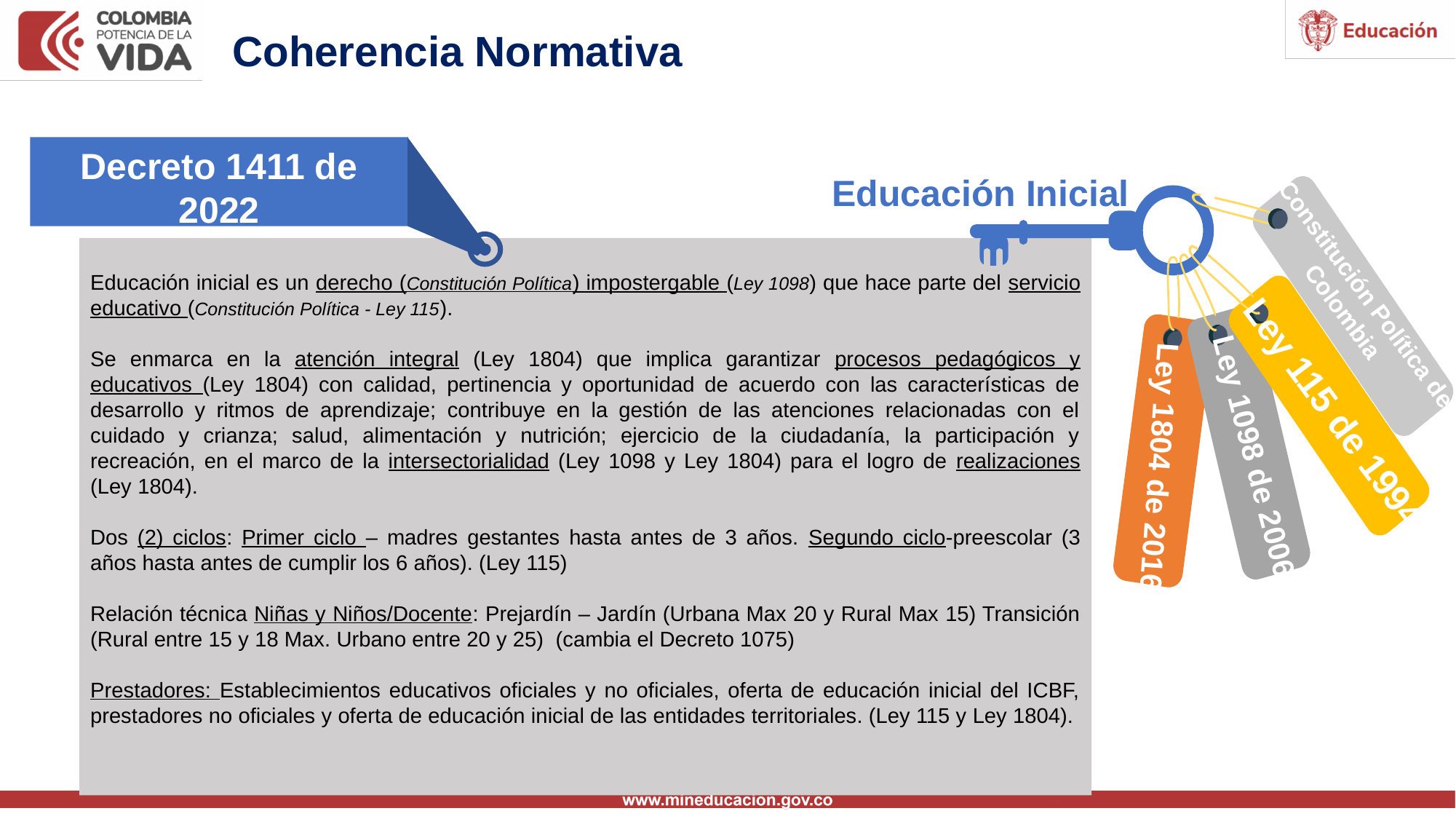

Coherencia Normativa

Decreto 1411 de 2022
Educación Inicial

Constitución Política de Colombia

Ley 115 de 1994
Ley 1098 de 2006
Ley 1804 de 2016

Educación inicial es un derecho (Constitución Política) impostergable (Ley 1098) que hace parte del servicio educativo (Constitución Política - Ley 115).

Se enmarca en la atención integral (Ley 1804) que implica garantizar procesos pedagógicos y educativos (Ley 1804) con calidad, pertinencia y oportunidad de acuerdo con las características de desarrollo y ritmos de aprendizaje; contribuye en la gestión de las atenciones relacionadas con el cuidado y crianza; salud, alimentación y nutrición; ejercicio de la ciudadanía, la participación y recreación, en el marco de la intersectorialidad (Ley 1098 y Ley 1804) para el logro de realizaciones (Ley 1804).

Dos (2) ciclos: Primer ciclo – madres gestantes hasta antes de 3 años. Segundo ciclo-preescolar (3 años hasta antes de cumplir los 6 años). (Ley 115)

Relación técnica Niñas y Niños/Docente: Prejardín – Jardín (Urbana Max 20 y Rural Max 15) Transición (Rural entre 15 y 18 Max. Urbano entre 20 y 25)  (cambia el Decreto 1075)

Prestadores: Establecimientos educativos oficiales y no oficiales, oferta de educación inicial del ICBF, prestadores no oficiales y oferta de educación inicial de las entidades territoriales. (Ley 115 y Ley 1804).